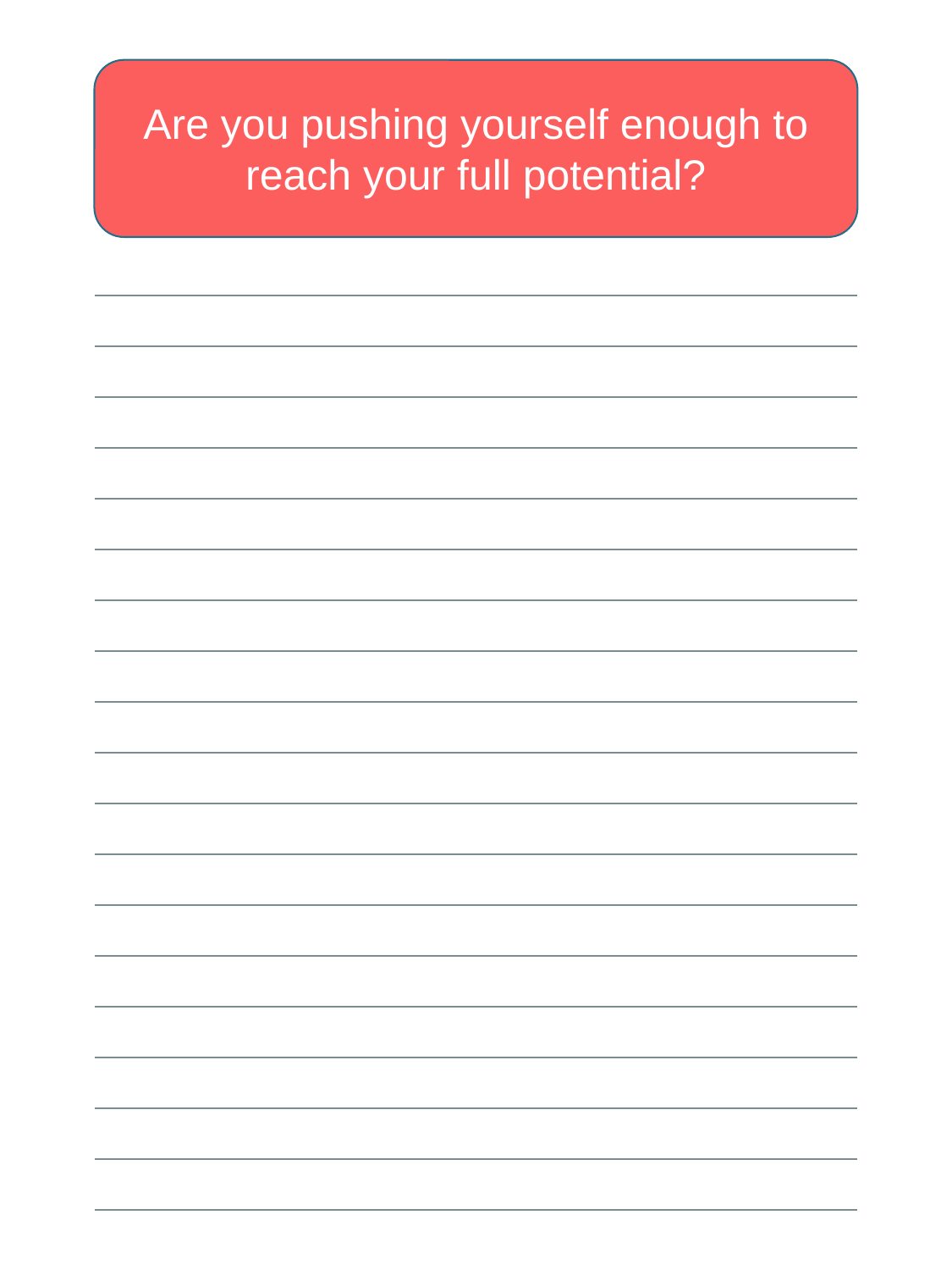

Are you pushing yourself enough to reach your full potential?
|  |
| --- |
|  |
|  |
|  |
|  |
|  |
|  |
|  |
|  |
|  |
|  |
|  |
|  |
|  |
|  |
|  |
|  |
|  |